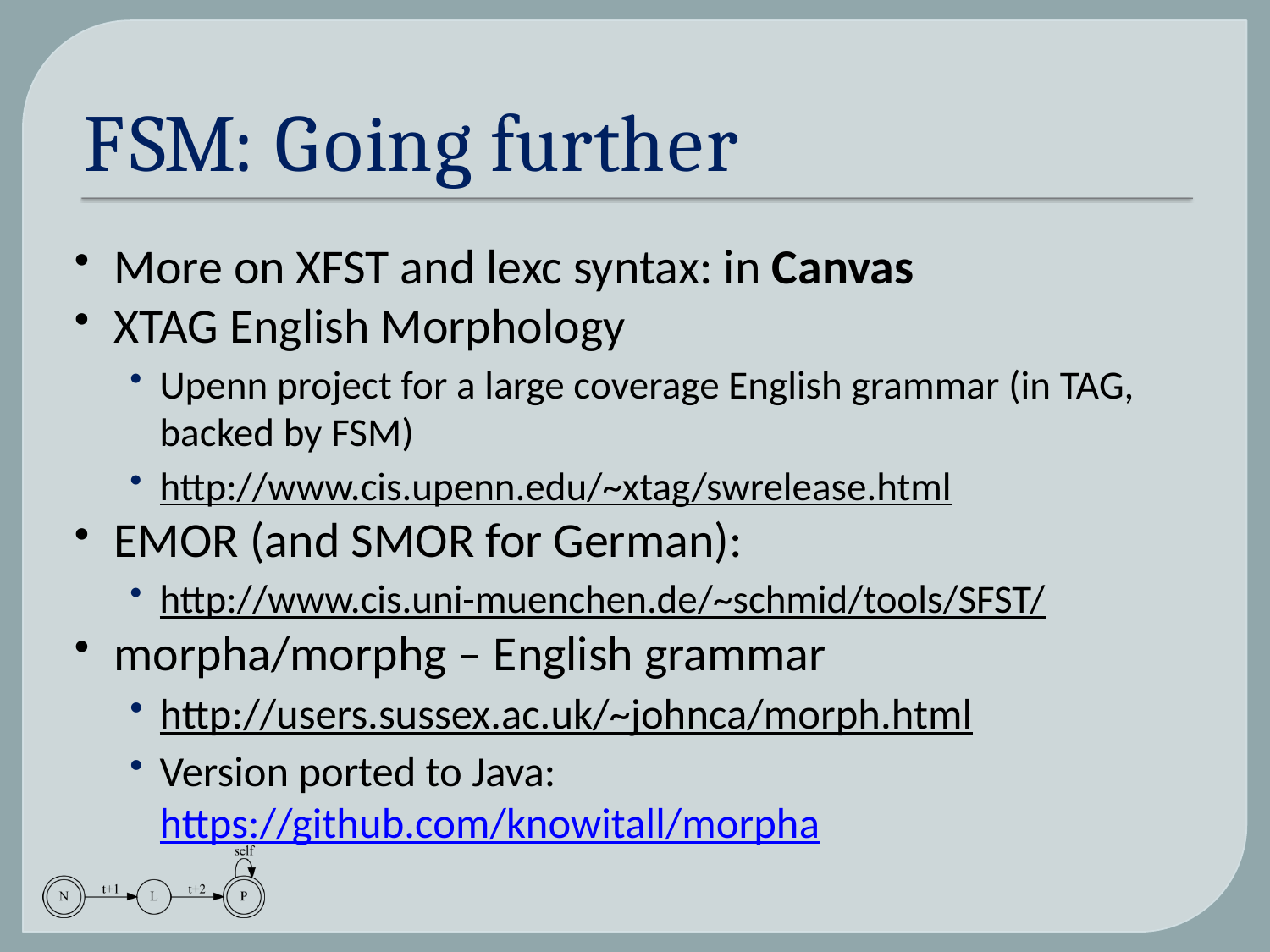

# FSM: Going further
More on XFST and lexc syntax: in Canvas
XTAG English Morphology
Upenn project for a large coverage English grammar (in TAG, backed by FSM)
http://www.cis.upenn.edu/~xtag/swrelease.html
EMOR (and SMOR for German):
http://www.cis.uni-muenchen.de/~schmid/tools/SFST/
morpha/morphg – English grammar
http://users.sussex.ac.uk/~johnca/morph.html
Version ported to Java: https://github.com/knowitall/morpha